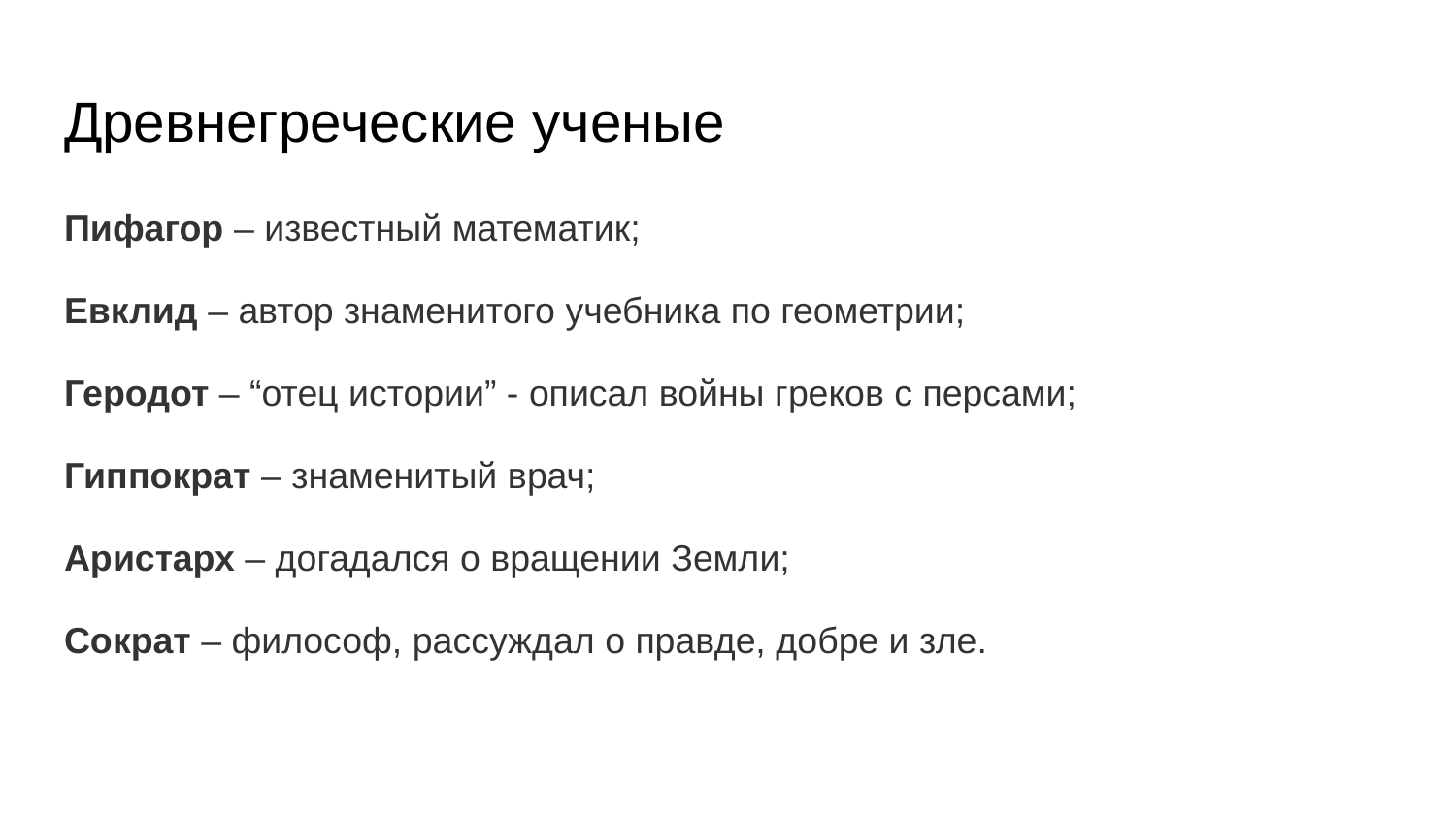

# Древнегреческие ученые
Пифагор – известный математик;
Евклид – автор знаменитого учебника по геометрии;
Геродот – “отец истории” - описал войны греков с персами;
Гиппократ – знаменитый врач;
Аристарх – догадался о вращении Земли;
Сократ – философ, рассуждал о правде, добре и зле.